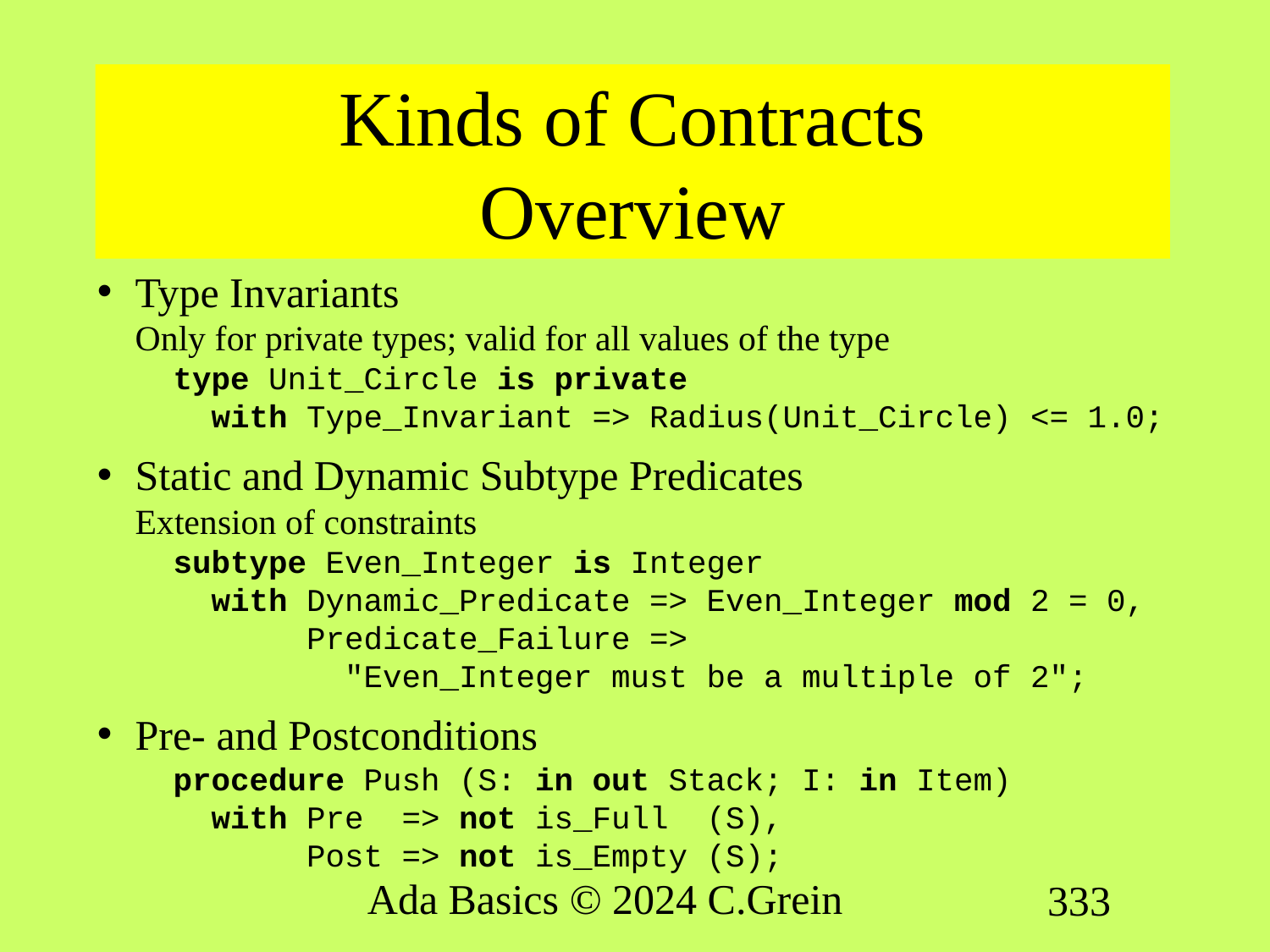

# Kinds of Contracts Overview
Type Invariants
Only for private types; valid for all values of the type
  type Unit_Circle is private
    with Type_Invariant => Radius(Unit_Circle) <= 1.0;
Static and Dynamic Subtype Predicates
Extension of constraints
  subtype Even_Integer is Integer
    with Dynamic_Predicate => Even_Integer mod 2 = 0,
         Predicate_Failure =>
           "Even_Integer must be a multiple of 2";
Pre- and Postconditions
  procedure Push (S: in out Stack; I: in Item)
    with Pre  => not is_Full  (S),
         Post => not is_Empty (S);
Ada Basics © 2024 C.Grein
333